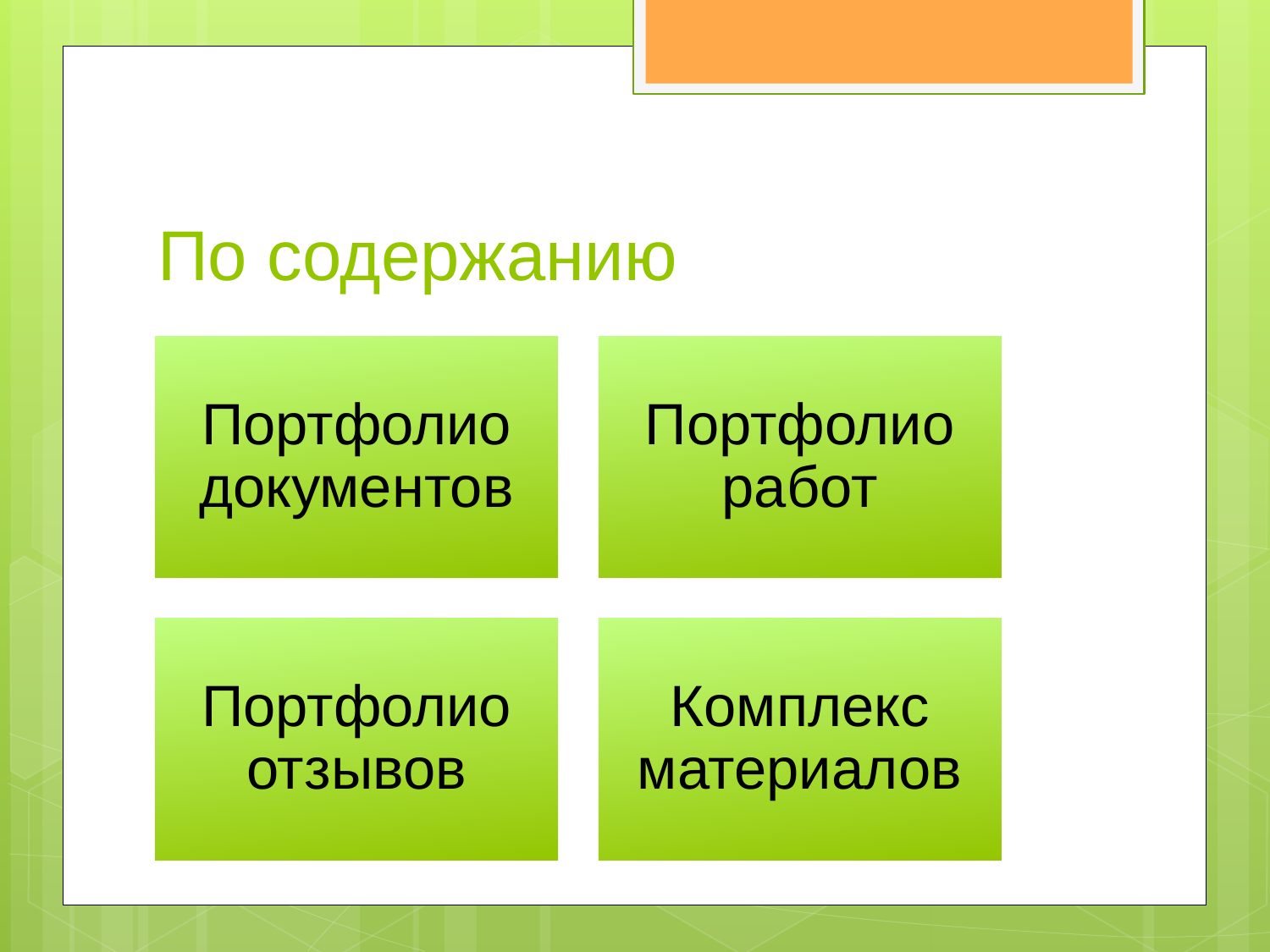

# По содержанию
Портфолио документов
Портфолио работ
Портфолио отзывов
Комплекс материалов